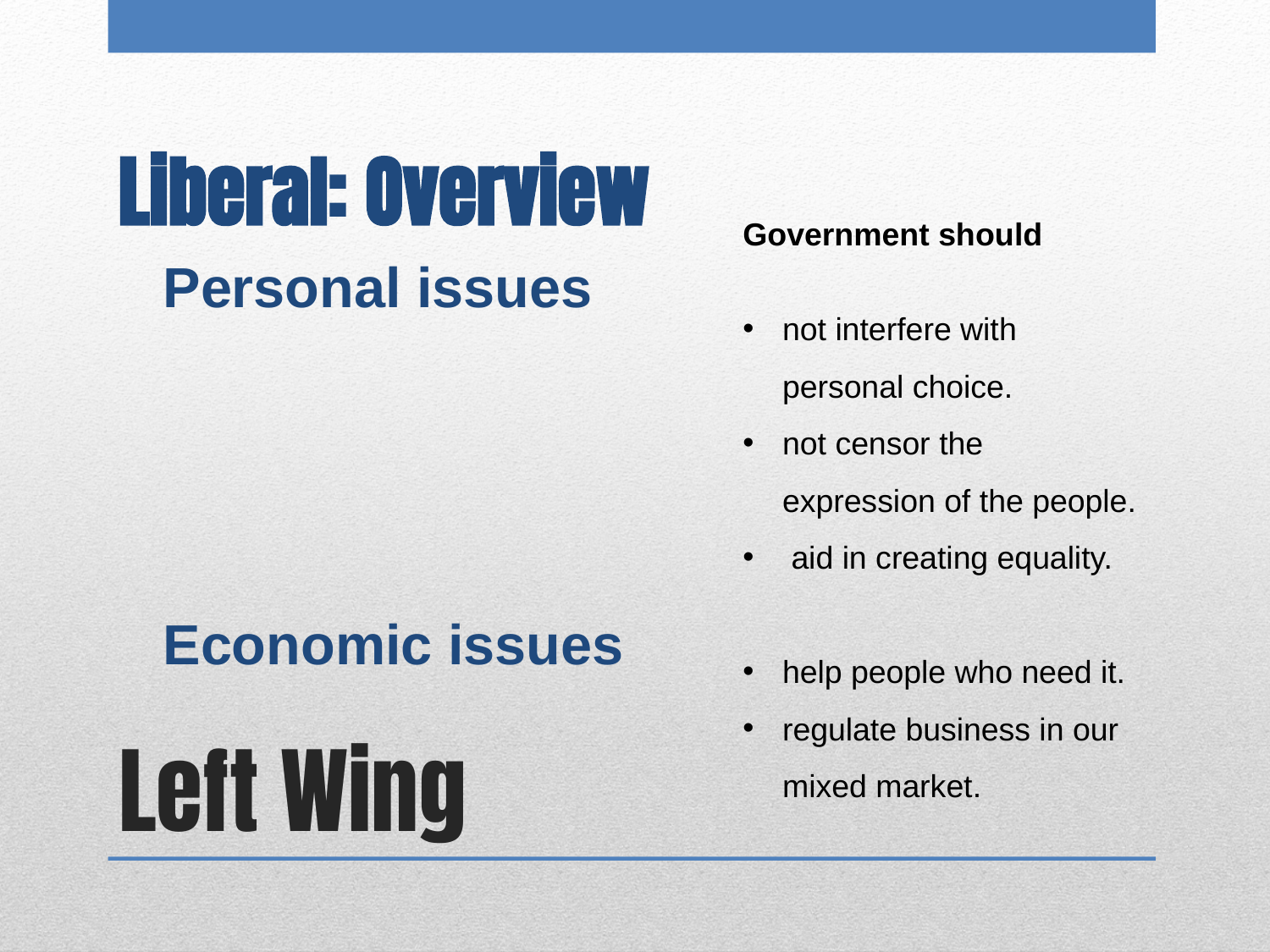

Liberal: Overview
Personal issues

Economic issues

Government should

not interfere with personal choice.
not censor the expression of the people.
 aid in creating equality.

help people who need it.
regulate business in our mixed market.

# Left Wing